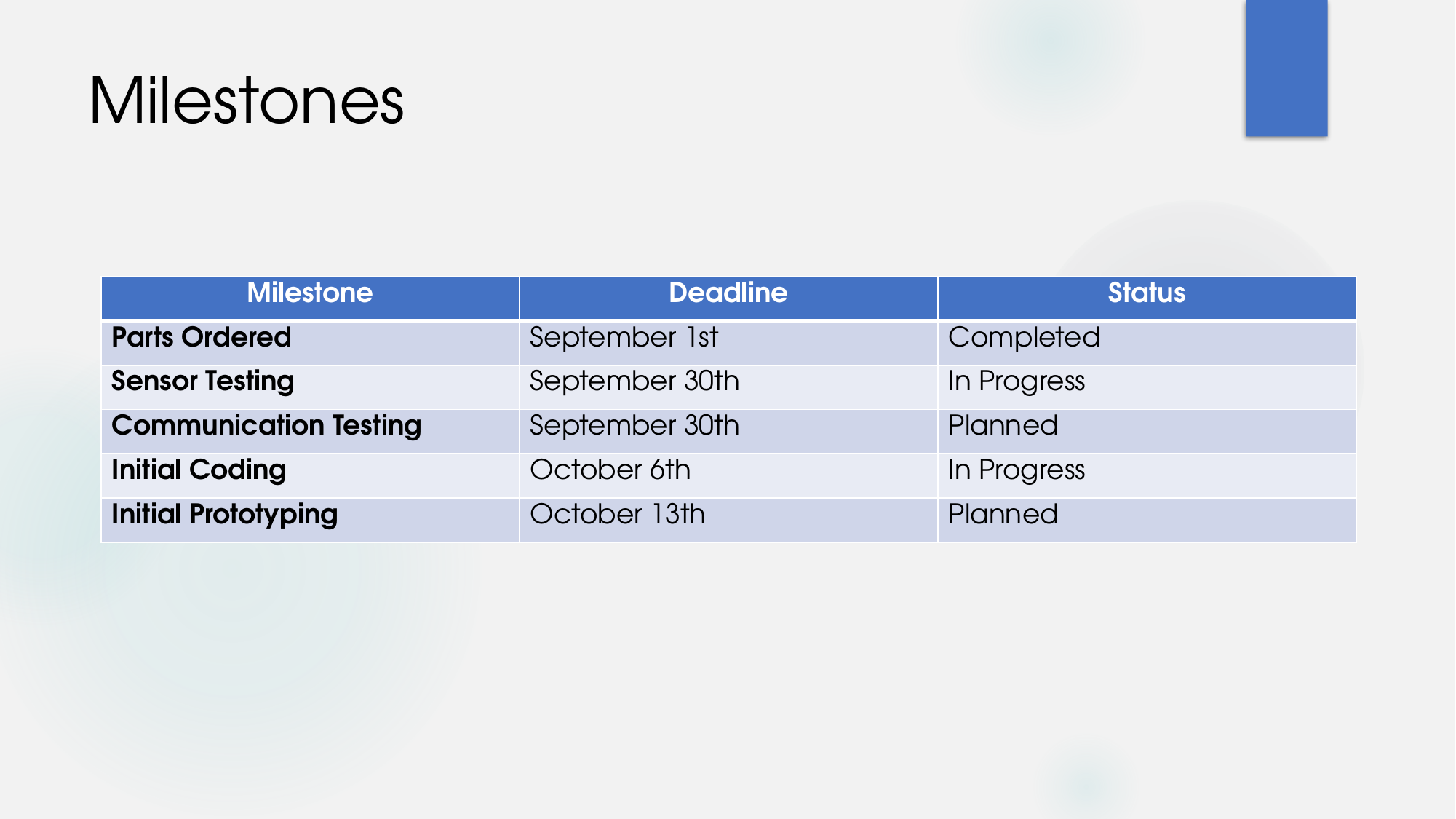

# Milestones
| Milestone | Deadline | Status |
| --- | --- | --- |
| Parts Ordered | September 1st | Completed |
| Sensor Testing | September 30th | In Progress |
| Communication Testing | September 30th | Planned |
| Initial Coding | October 6th | In Progress |
| Initial Prototyping | October 13th | Planned |